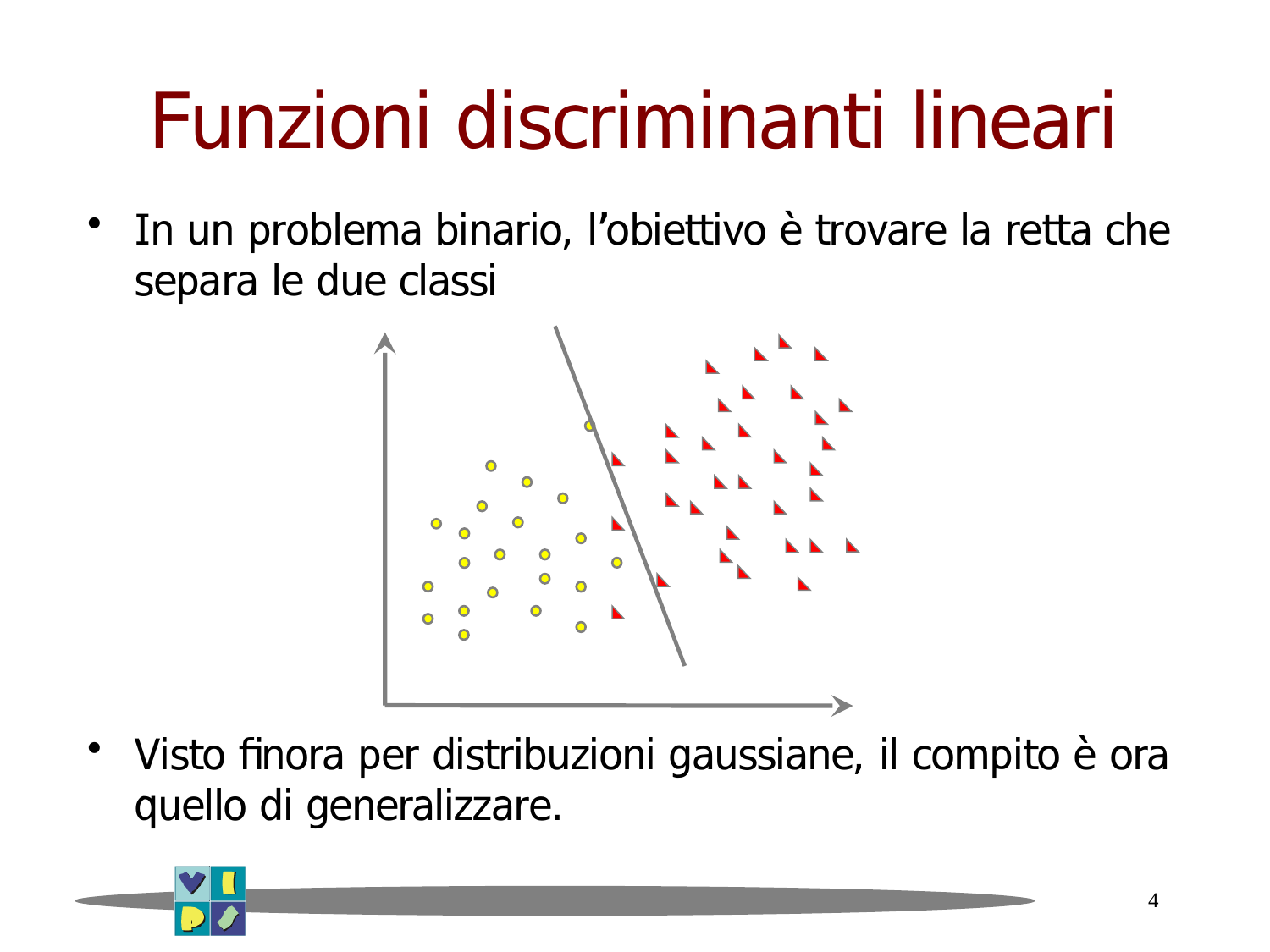

# Funzioni discriminanti lineari
In un problema binario, l’obiettivo è trovare la retta che separa le due classi

Visto finora per distribuzioni gaussiane, il compito è ora quello di generalizzare.

Se la funzione discriminante è combinazione lineare delle varie features, allora si parla di discriminante lineare

4